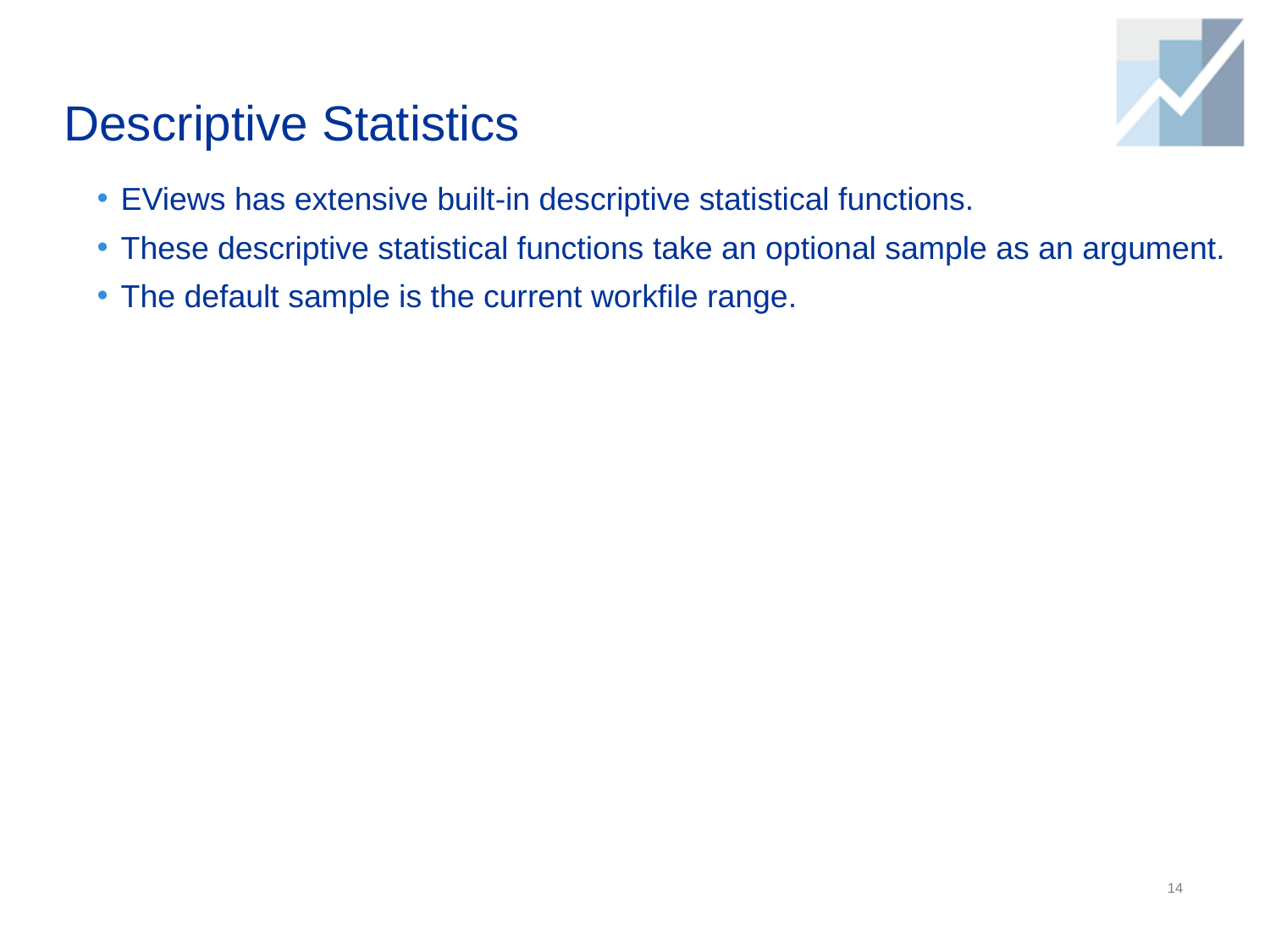

Descriptive Statistics
EViews has extensive built-in descriptive statistical functions.
These descriptive statistical functions take an optional sample as an argument.
The default sample is the current workfile range.

14